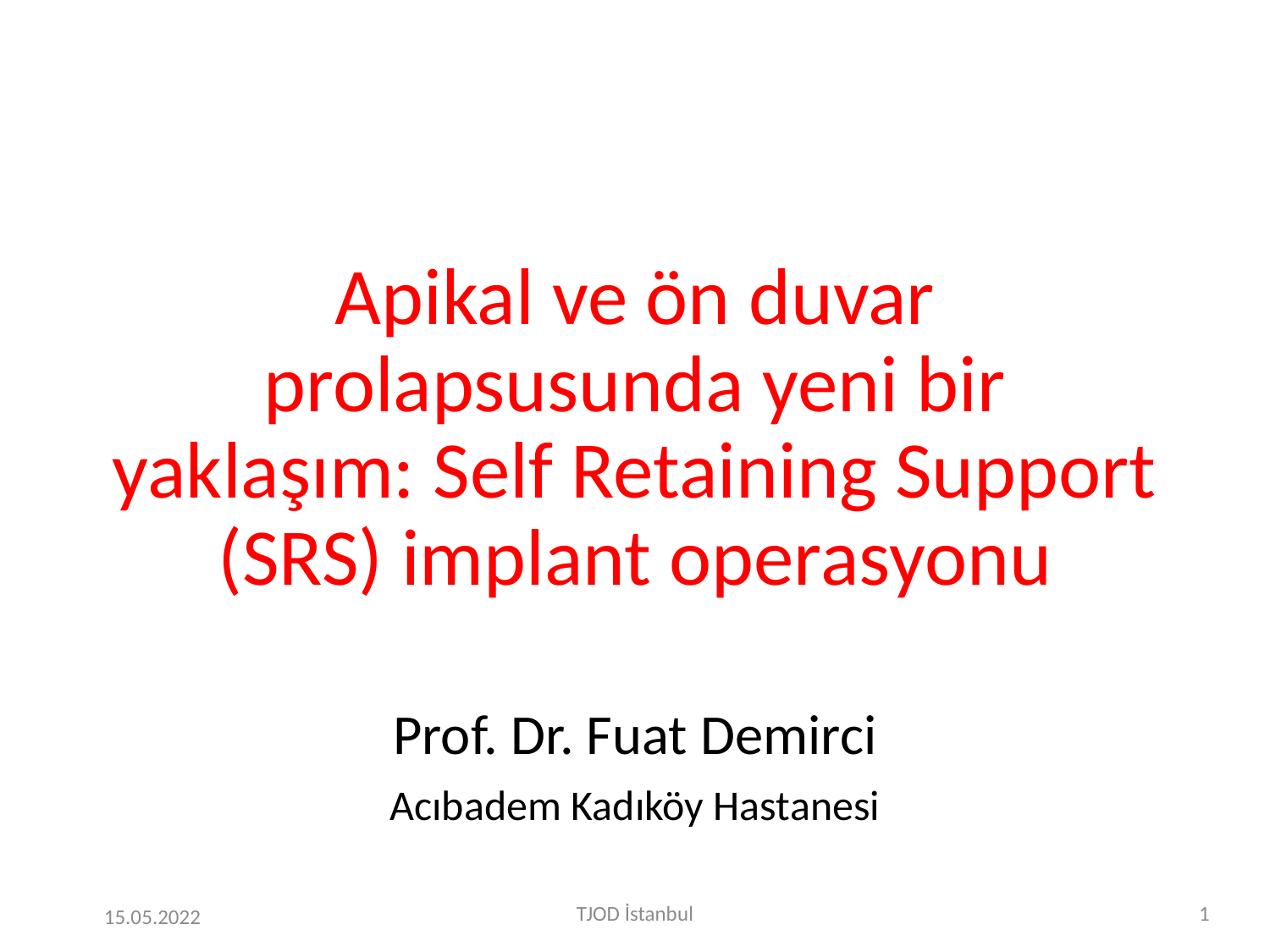

# Apikal ve ön duvar prolapsusunda yeni bir yaklaşım: Self Retaining Support (SRS) implant operasyonu

Prof. Dr. Fuat Demirci
Acıbadem Kadıköy Hastanesi
TJOD İstanbul
1
15.05.2022